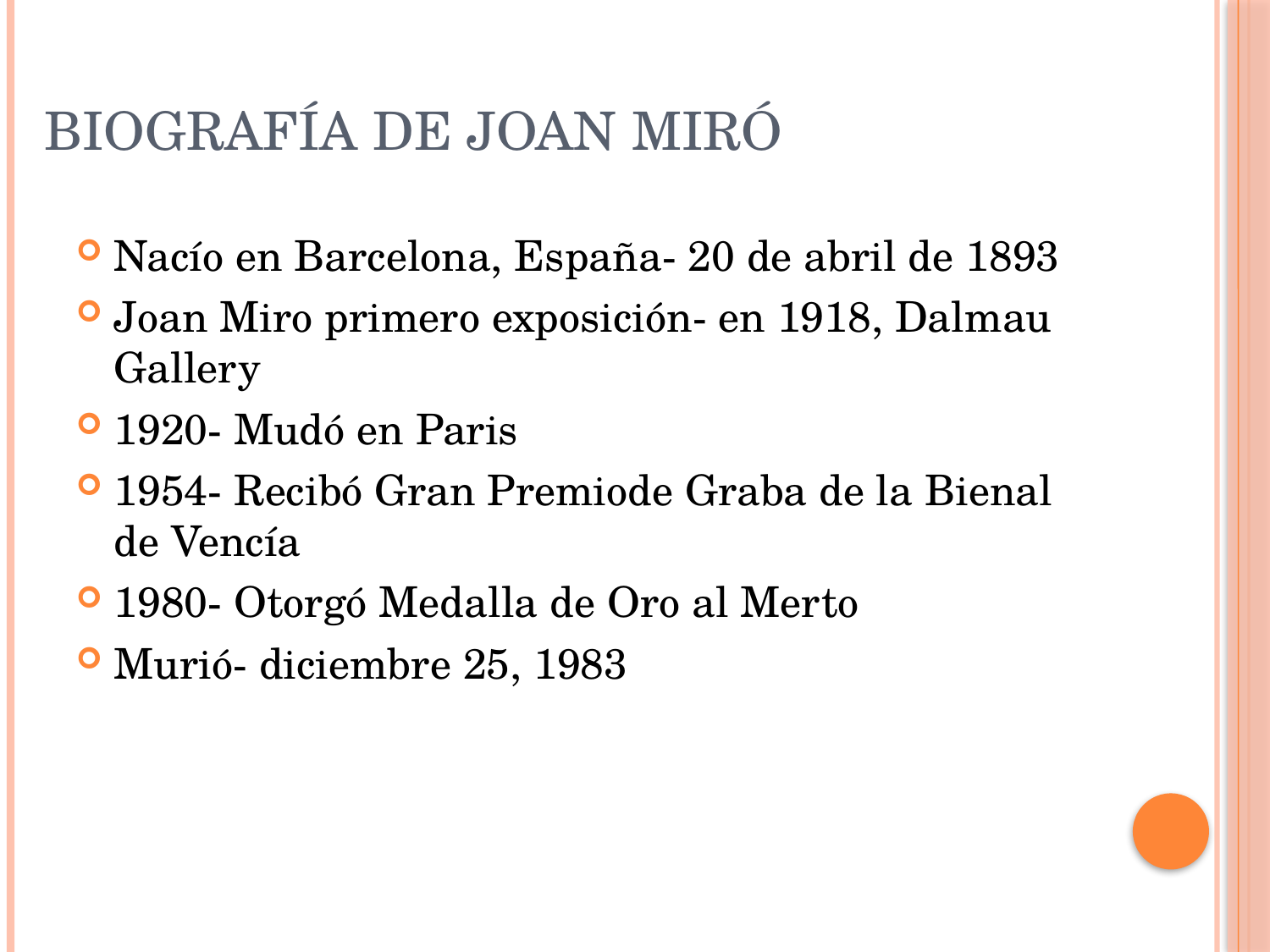

# Biografía de Joan Miró
Nacío en Barcelona, España- 20 de abril de 1893
Joan Miro primero exposición- en 1918, Dalmau Gallery
1920- Mudó en Paris
1954- Recibó Gran Premiode Graba de la Bienal de Vencía
1980- Otorgó Medalla de Oro al Merto
Murió- diciembre 25, 1983